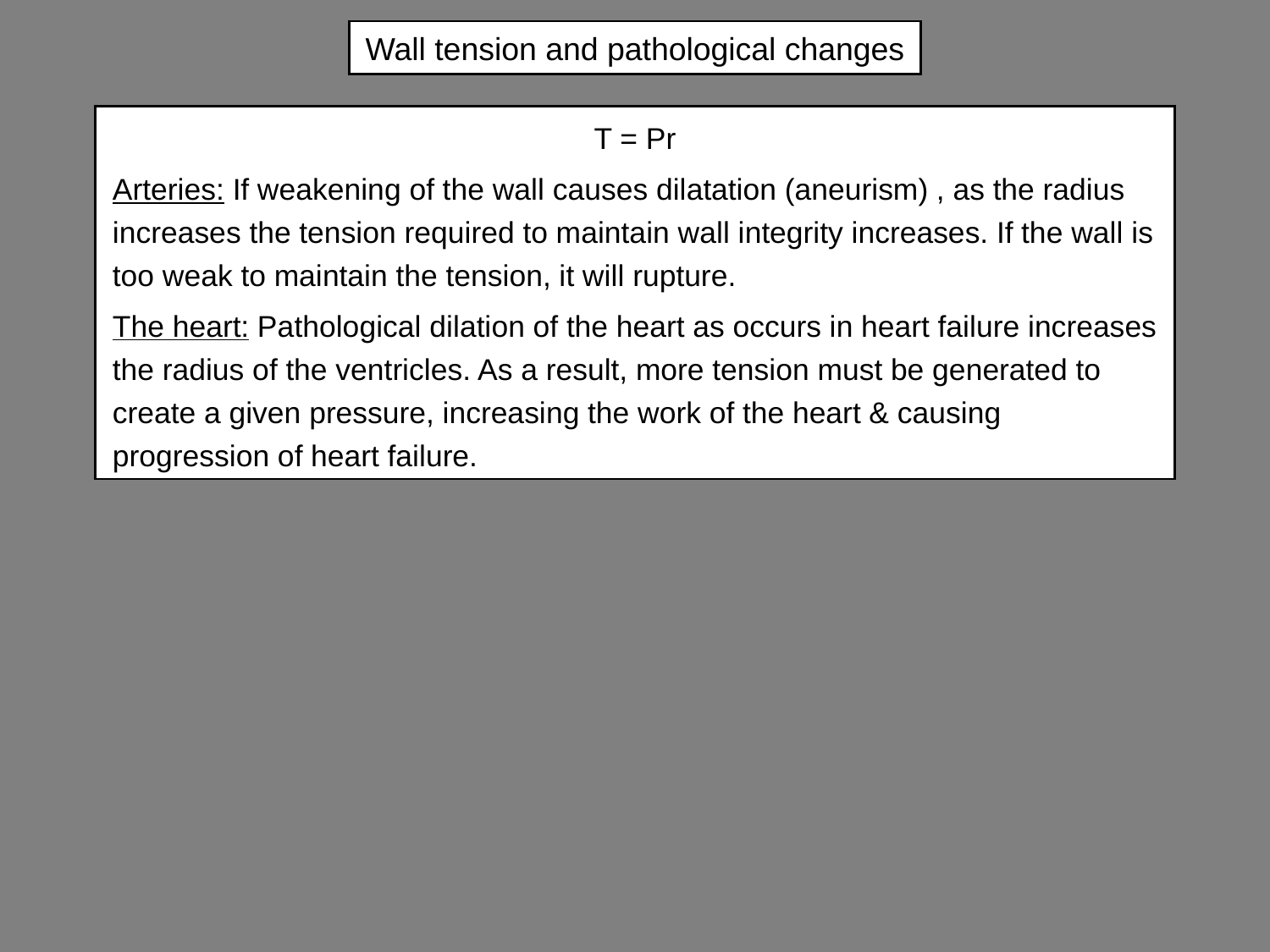

# Wall tension and pathological changes
T = Pr
Arteries: If weakening of the wall causes dilatation (aneurism) , as the radius increases the tension required to maintain wall integrity increases. If the wall is too weak to maintain the tension, it will rupture.
The heart: Pathological dilation of the heart as occurs in heart failure increases the radius of the ventricles. As a result, more tension must be generated to create a given pressure, increasing the work of the heart & causing  progression of heart failure.